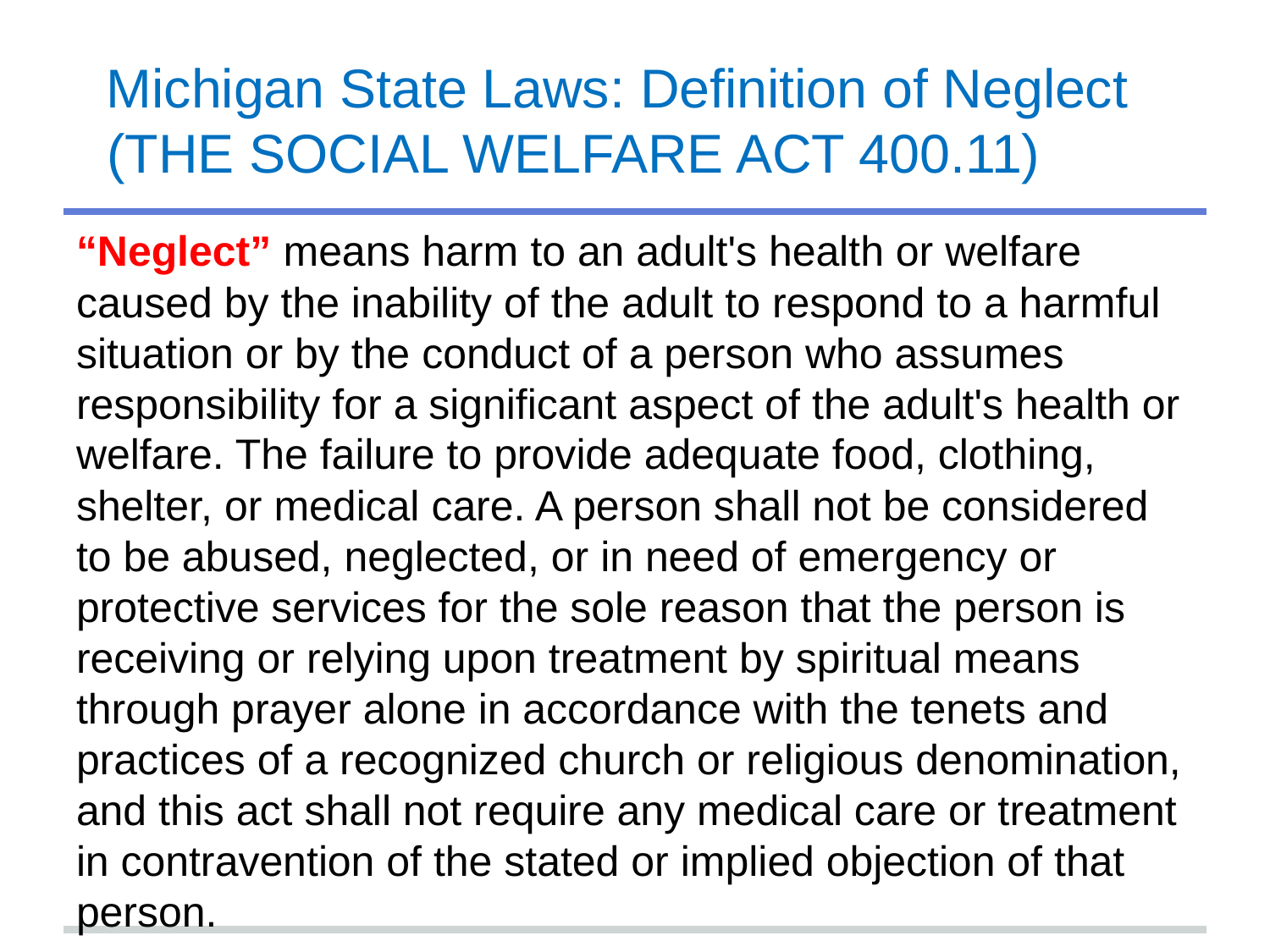

# Michigan State Laws: Definition of Neglect (THE SOCIAL WELFARE ACT 400.11)
“Neglect” means harm to an adult's health or welfare caused by the inability of the adult to respond to a harmful situation or by the conduct of a person who assumes  responsibility for a significant aspect of the adult's health or welfare. The failure to provide adequate food, clothing, shelter, or medical care. A person shall not be considered to be abused, neglected, or in need of emergency or protective services for the sole reason that the person is receiving or relying upon treatment by spiritual means through prayer alone in accordance with the tenets and practices of a recognized church or religious denomination, and this act shall not require any medical care or treatment in contravention of the stated or implied objection of that person.